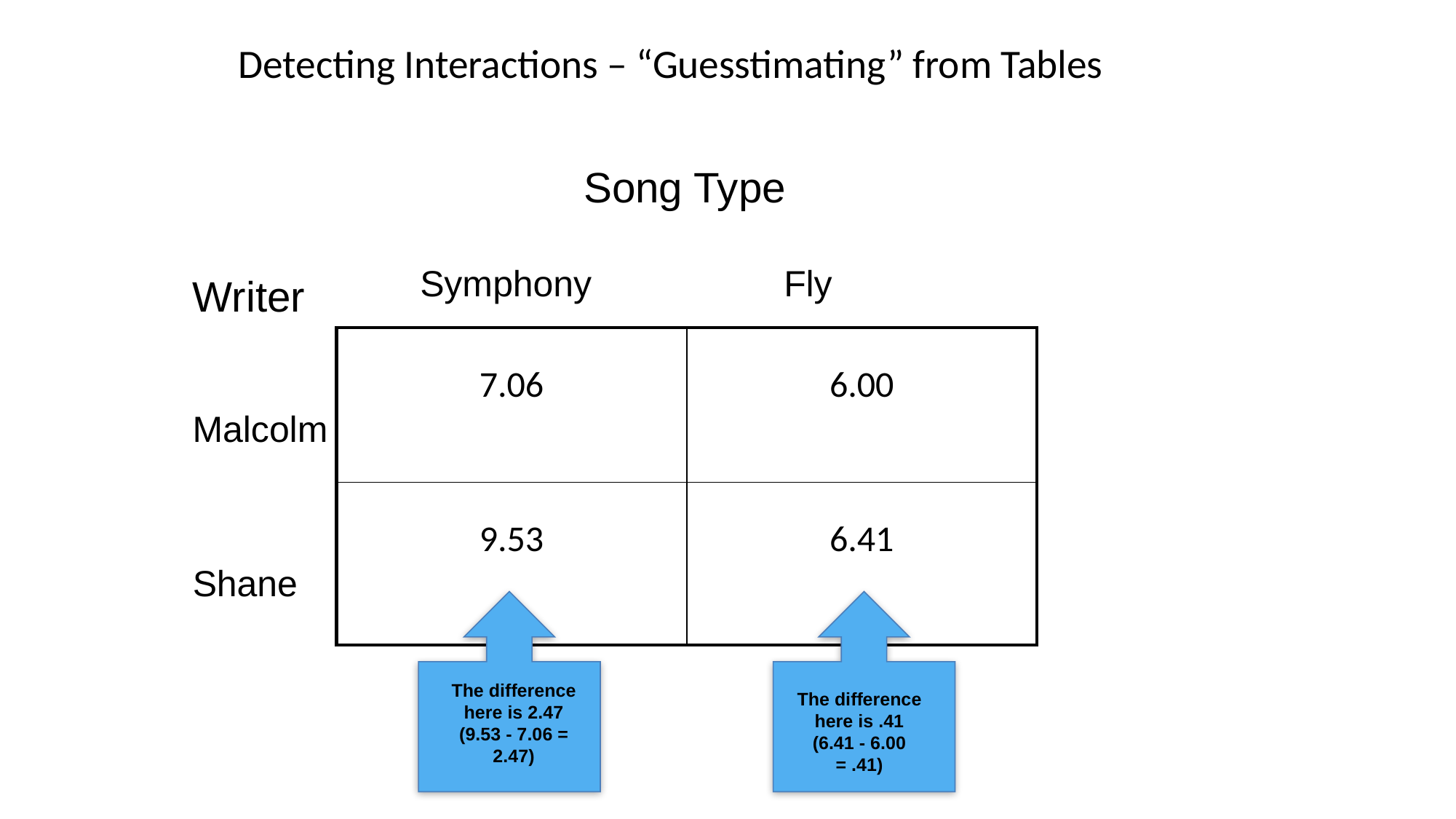

# Detecting Interactions – “Guesstimating” from Tables
Song Type
Fly
Symphony
Writer

| 7.06 | 6.00 |
| --- | --- |
| 9.53 | 6.41 |
Malcolm
Shane

The difference here is 2.47 (9.53 - 7.06 = 2.47)
The difference here is .41 (6.41 - 6.00 = .41)